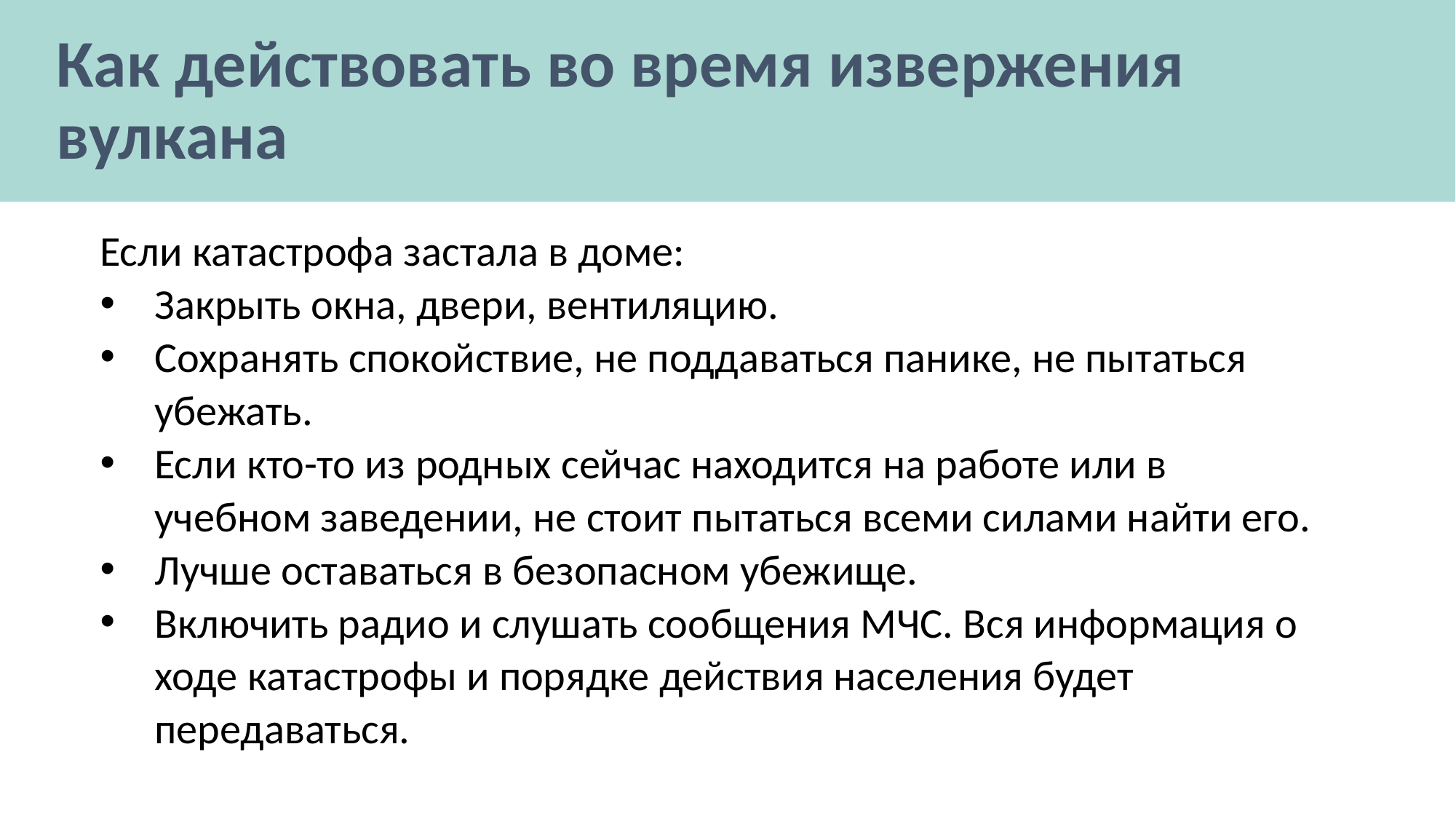

# Как действовать во время извержения вулкана
Если катастрофа застала в доме:
Закрыть окна, двери, вентиляцию.
Сохранять спокойствие, не поддаваться панике, не пытаться убежать.
Если кто-то из родных сейчас находится на работе или в учебном заведении, не стоит пытаться всеми силами найти его.
Лучше оставаться в безопасном убежище.
Включить радио и слушать сообщения МЧС. Вся информация о ходе катастрофы и порядке действия населения будет передаваться.